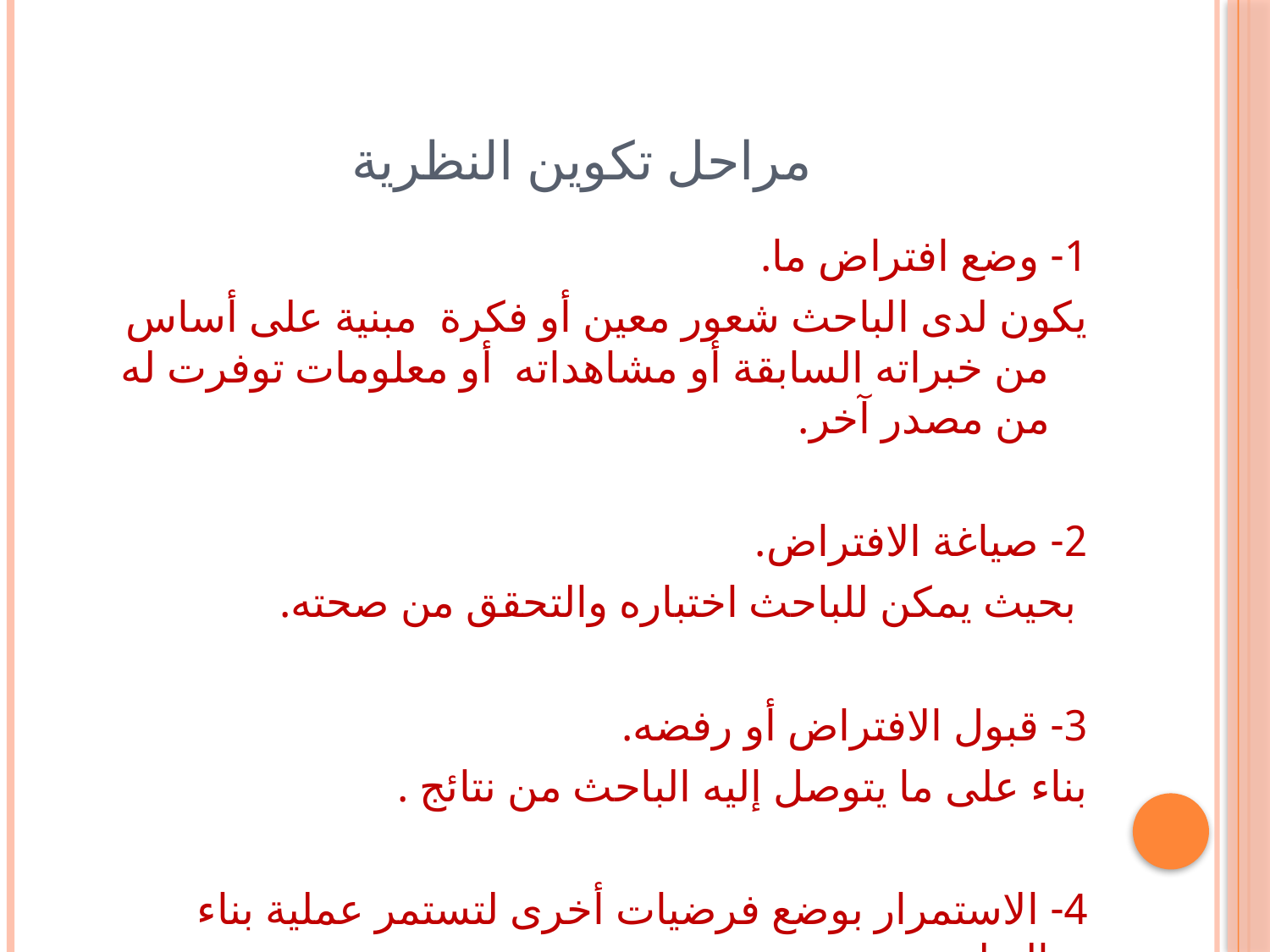

# مراحل تكوين النظرية
1- وضع افتراض ما.
يكون لدى الباحث شعور معين أو فكرة  مبنية على أساس من خبراته السابقة أو مشاهداته  أو معلومات توفرت له من مصدر آخر.

2- صياغة الافتراض.
 بحيث يمكن للباحث اختباره والتحقق من صحته.

3- قبول الافتراض أو رفضه.
بناء على ما يتوصل إليه الباحث من نتائج .

4- الاستمرار بوضع فرضيات أخرى لتستمر عملية بناء النظرية.